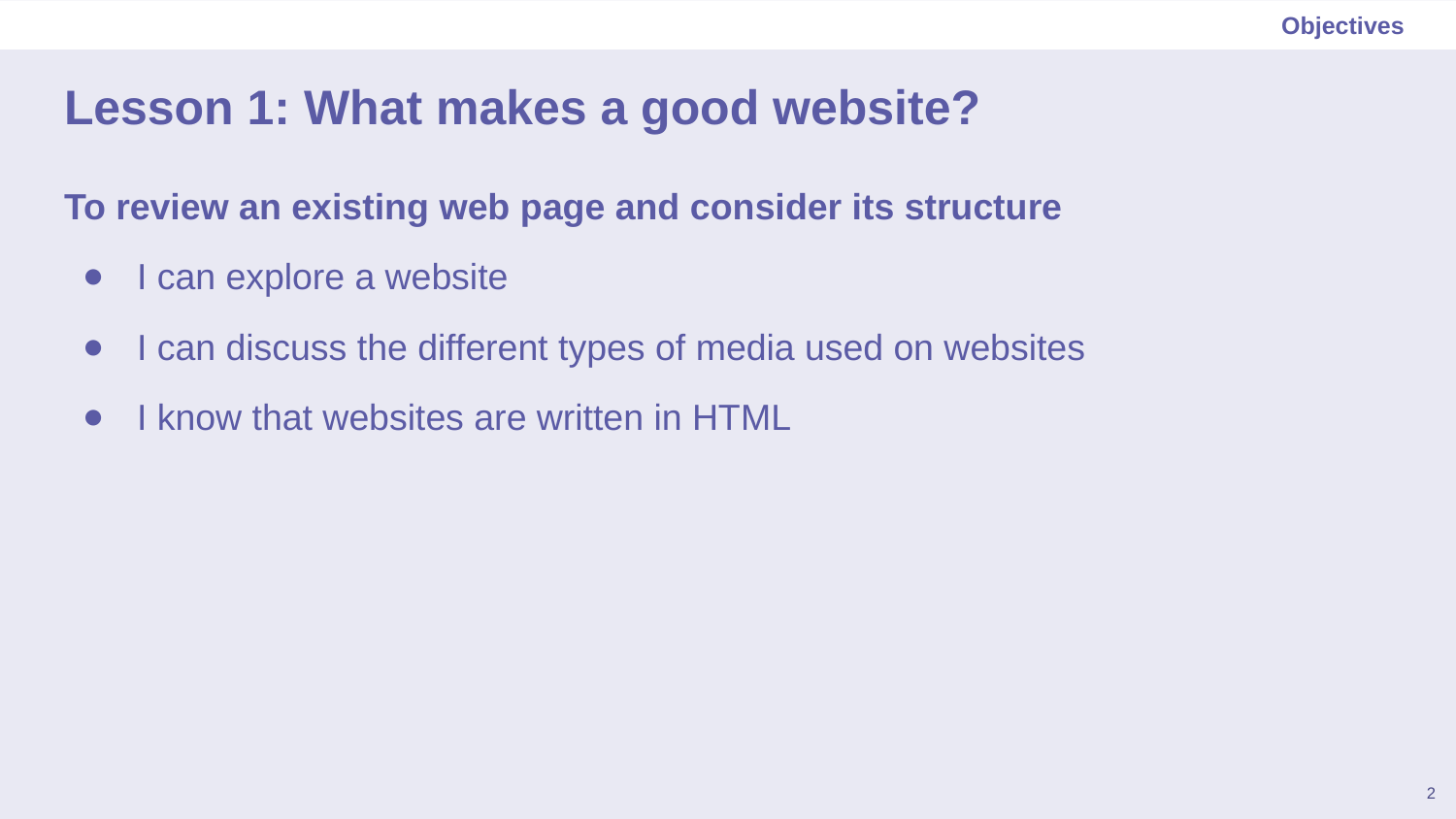

Objectives
# Lesson 1: What makes a good website?
To review an existing web page and consider its structure
I can explore a website
I can discuss the different types of media used on websites
I know that websites are written in HTML

2